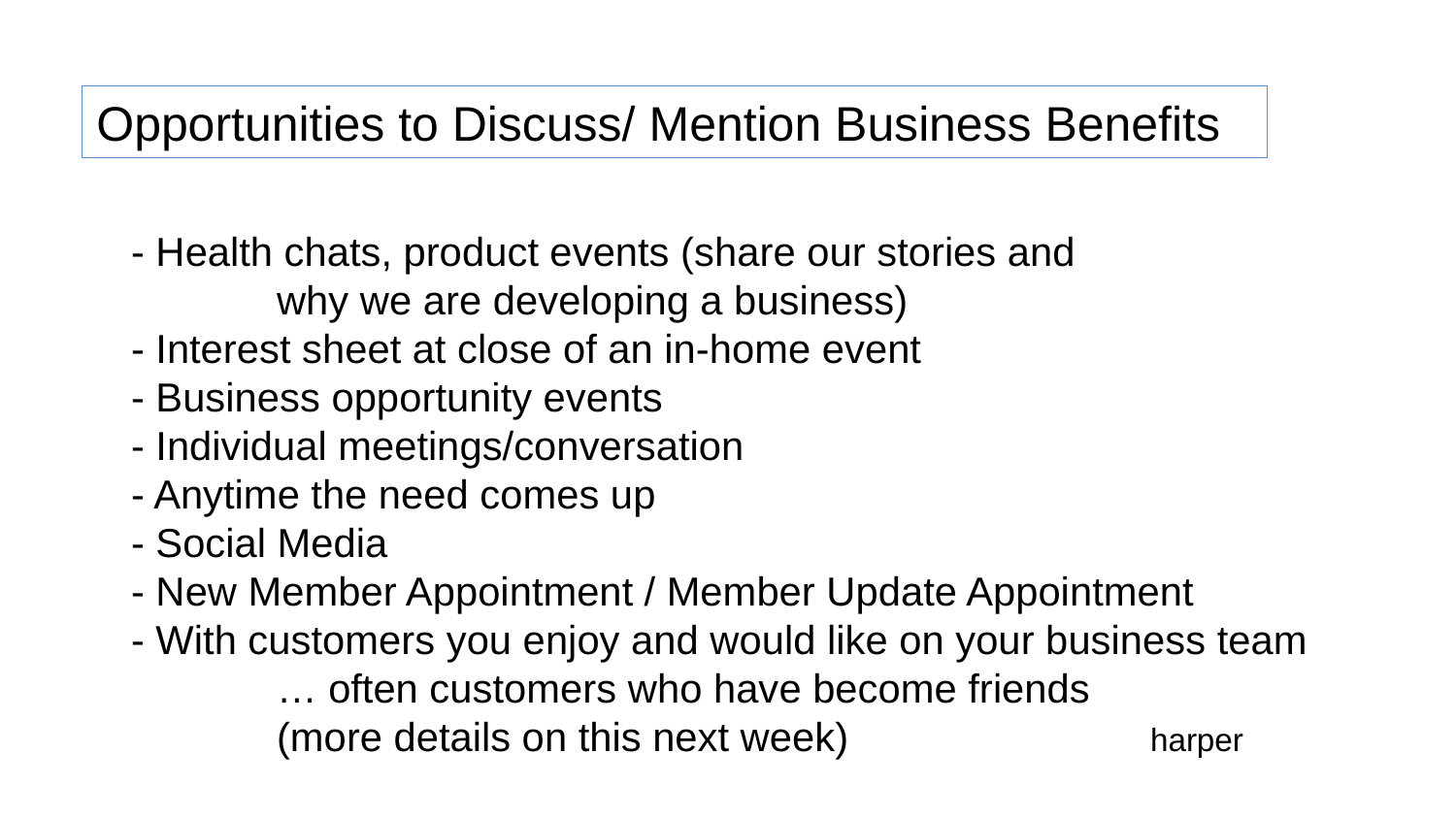

Opportunities to Discuss/ Mention Business Benefits
- Health chats, product events (share our stories and 			why we are developing a business)
- Interest sheet at close of an in-home event
- Business opportunity events
- Individual meetings/conversation
- Anytime the need comes up
- Social Media
- New Member Appointment / Member Update Appointment
- With customers you enjoy and would like on your business team 	… often customers who have become friends
	(more details on this next week) 		harper